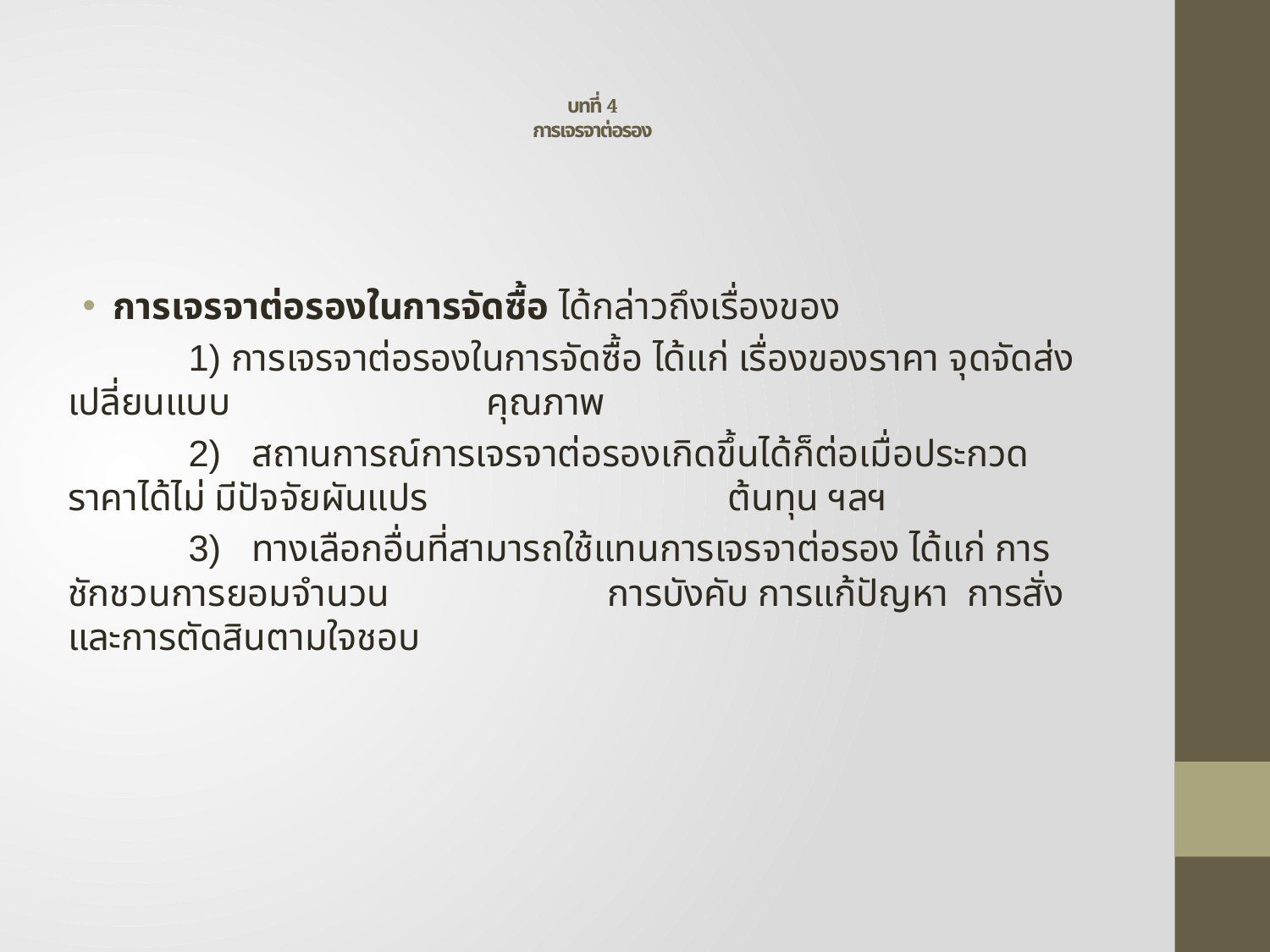

# บทที่ 4 การเจรจาต่อรอง
การเจรจาต่อรองในการจัดซื้อ ได้กล่าวถึงเรื่องของ
	1) การเจรจาต่อรองในการจัดซื้อ ได้แก่ เรื่องของราคา จุดจัดส่ง เปลี่ยนแบบ 	   	      คุณภาพ
	2)   สถานการณ์การเจรจาต่อรองเกิดขึ้นได้ก็ต่อเมื่อประกวดราคาได้ไม่ มีปัจจัยผันแปร 	  	      ต้นทุน ฯลฯ
	3)   ทางเลือกอื่นที่สามารถใช้แทนการเจรจาต่อรอง ได้แก่ การชักชวนการยอมจำนวน              	      การบังคับ การแก้ปัญหา  การสั่ง และการตัดสินตามใจชอบ